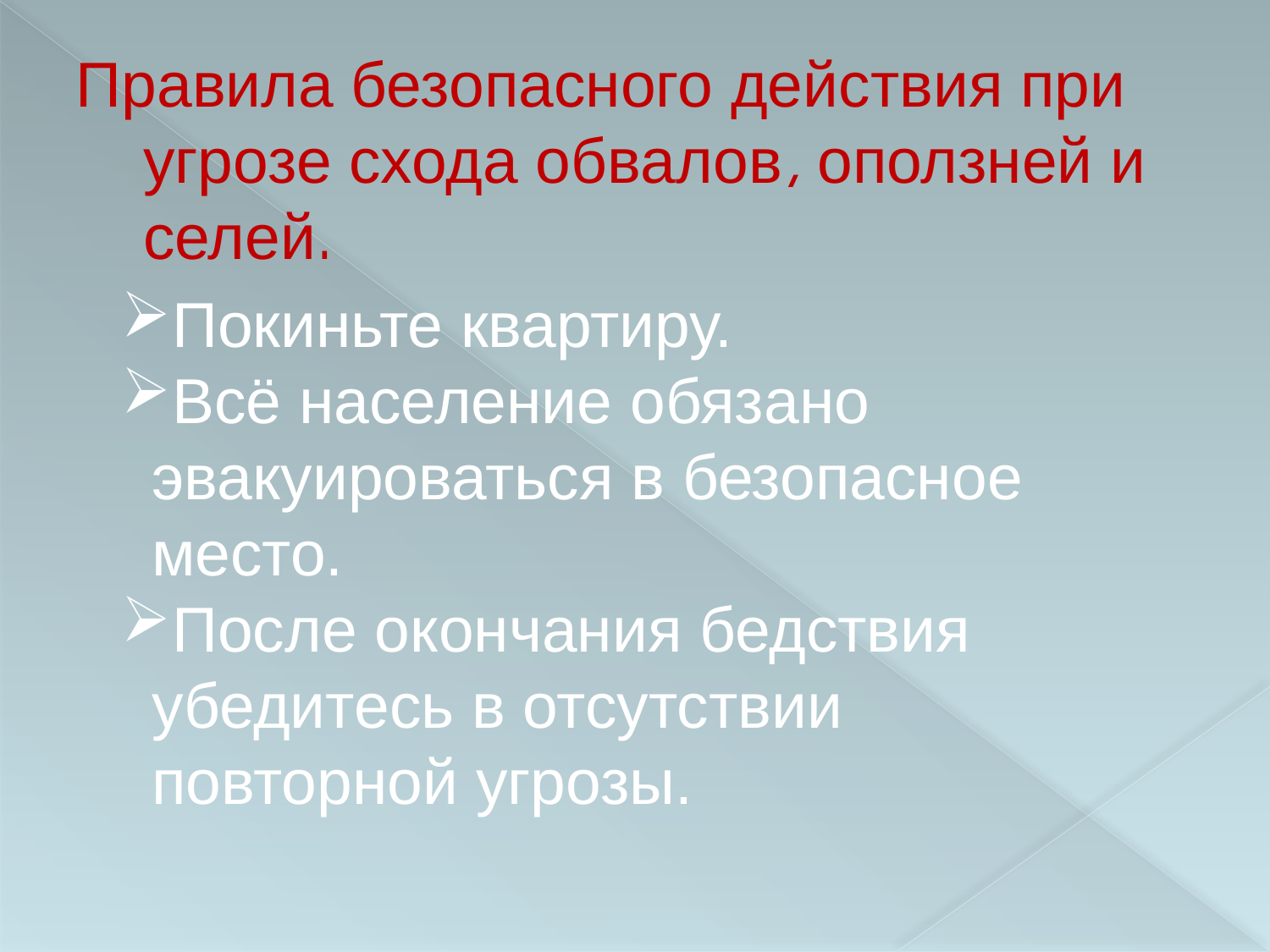

# Правила безопасного действия при угрозе схода обвалов, оползней и селей.
Покиньте квартиру.
Всё население обязано эвакуироваться в безопасное место.
После окончания бедствия убедитесь в отсутствии повторной угрозы.